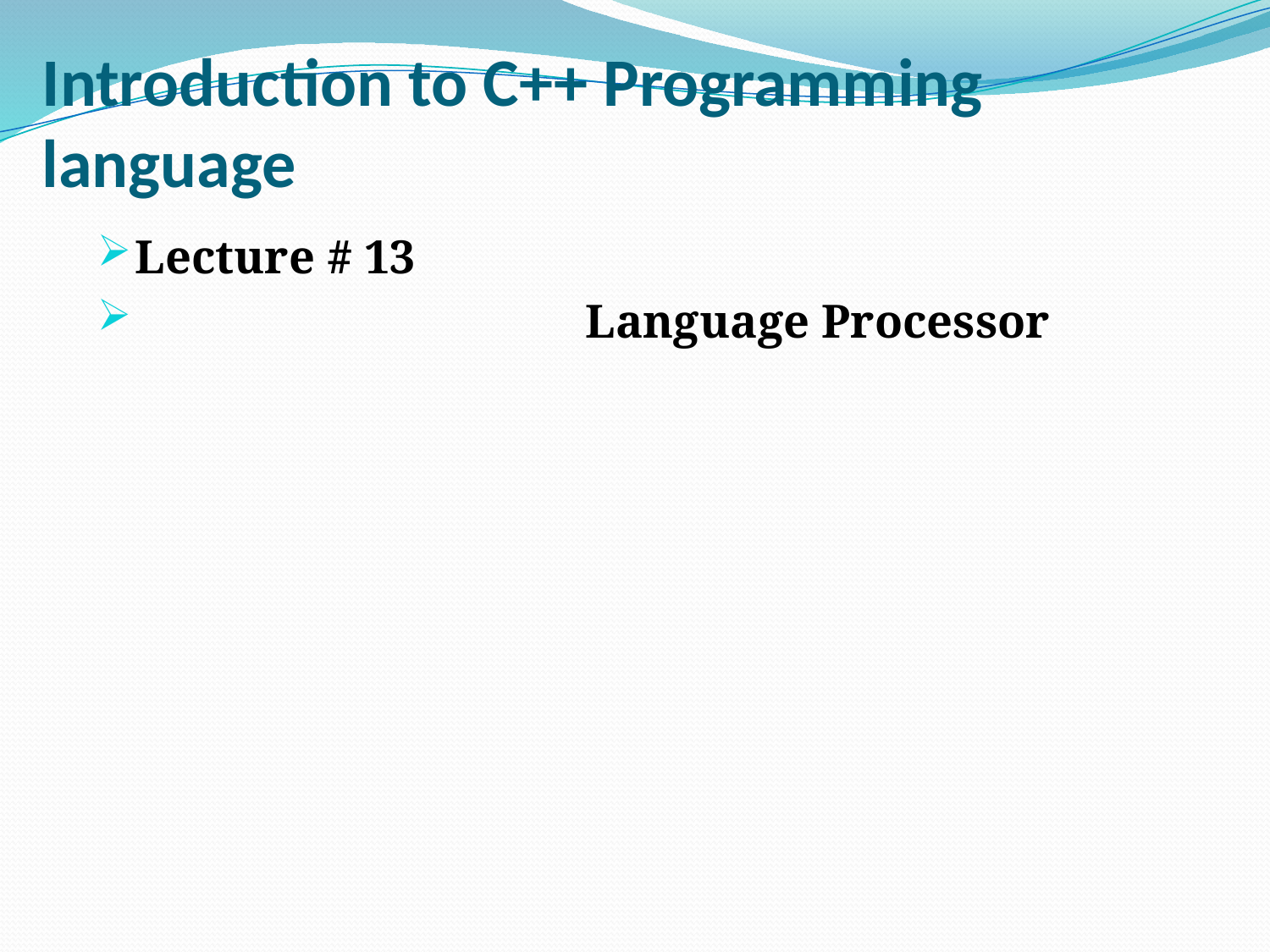

# Introduction to C++ Programming language
Lecture # 13
                                      Language Processor